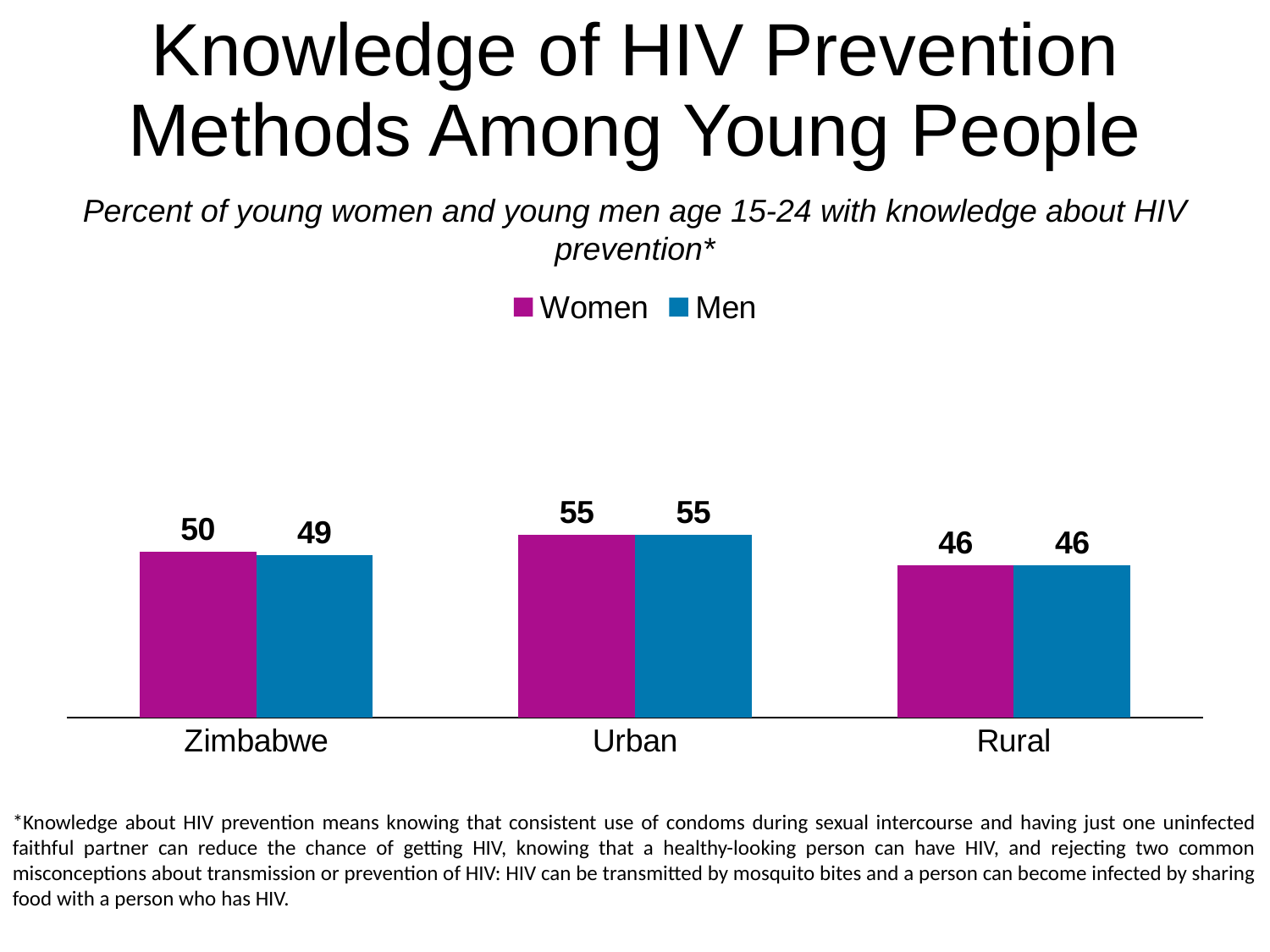

# Knowledge of HIV Prevention Methods Among Young People
Percent of young women and young men age 15-24 with knowledge about HIV prevention*

### Chart

| Category | Women | Men |
|---|---|---|
| Zimbabwe | 50.0 | 49.0 |
| Urban | 55.0 | 55.0 |
| Rural | 46.0 | 46.0 |
*Knowledge about HIV prevention means knowing that consistent use of condoms during sexual intercourse and having just one uninfected faithful partner can reduce the chance of getting HIV, knowing that a healthy-looking person can have HIV, and rejecting two common misconceptions about transmission or prevention of HIV: HIV can be transmitted by mosquito bites and a person can become infected by sharing food with a person who has HIV.